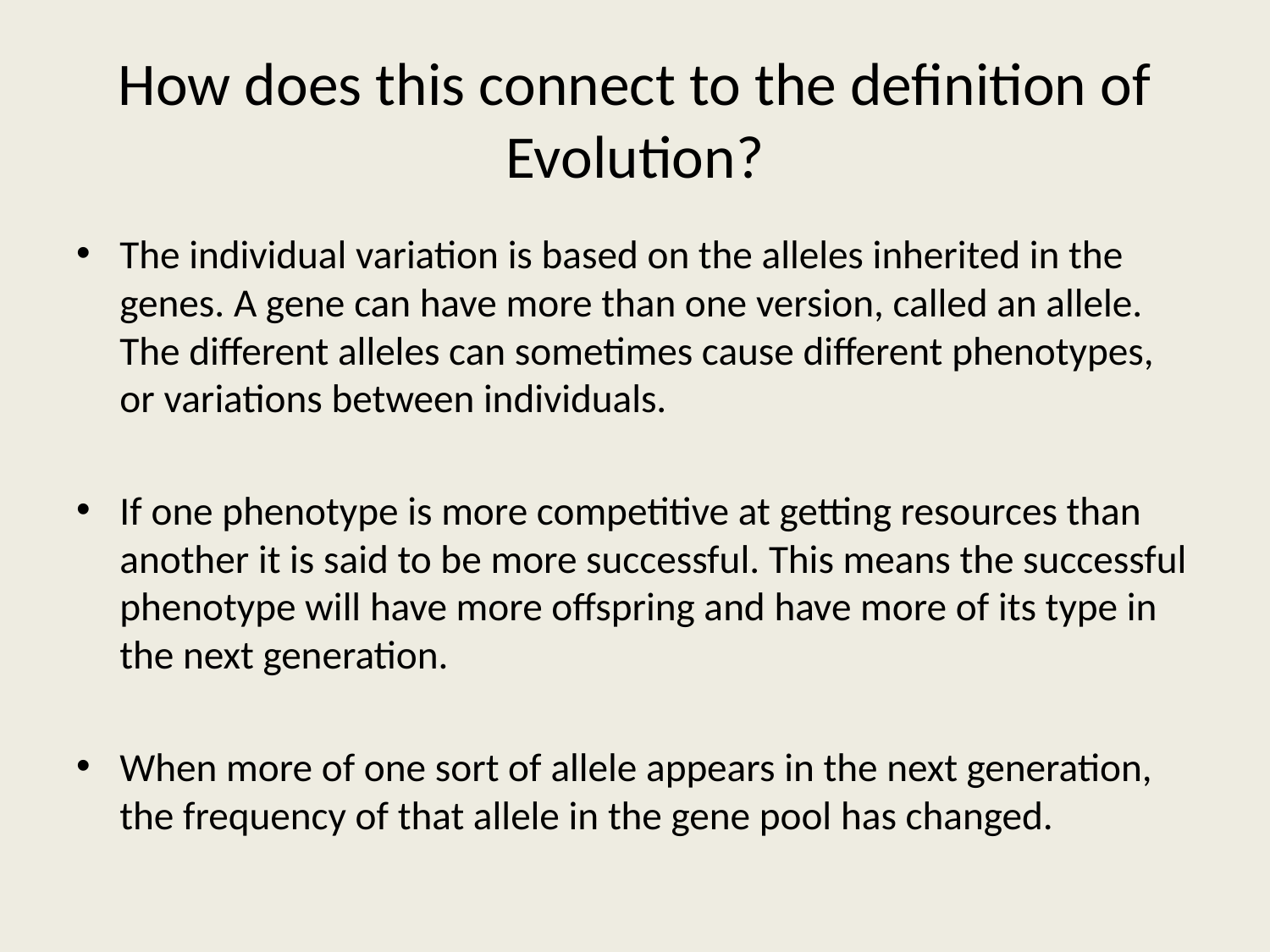

# How does this connect to the definition of Evolution?
The individual variation is based on the alleles inherited in the genes. A gene can have more than one version, called an allele. The different alleles can sometimes cause different phenotypes, or variations between individuals.

If one phenotype is more competitive at getting resources than another it is said to be more successful. This means the successful phenotype will have more offspring and have more of its type in the next generation.

When more of one sort of allele appears in the next generation, the frequency of that allele in the gene pool has changed.